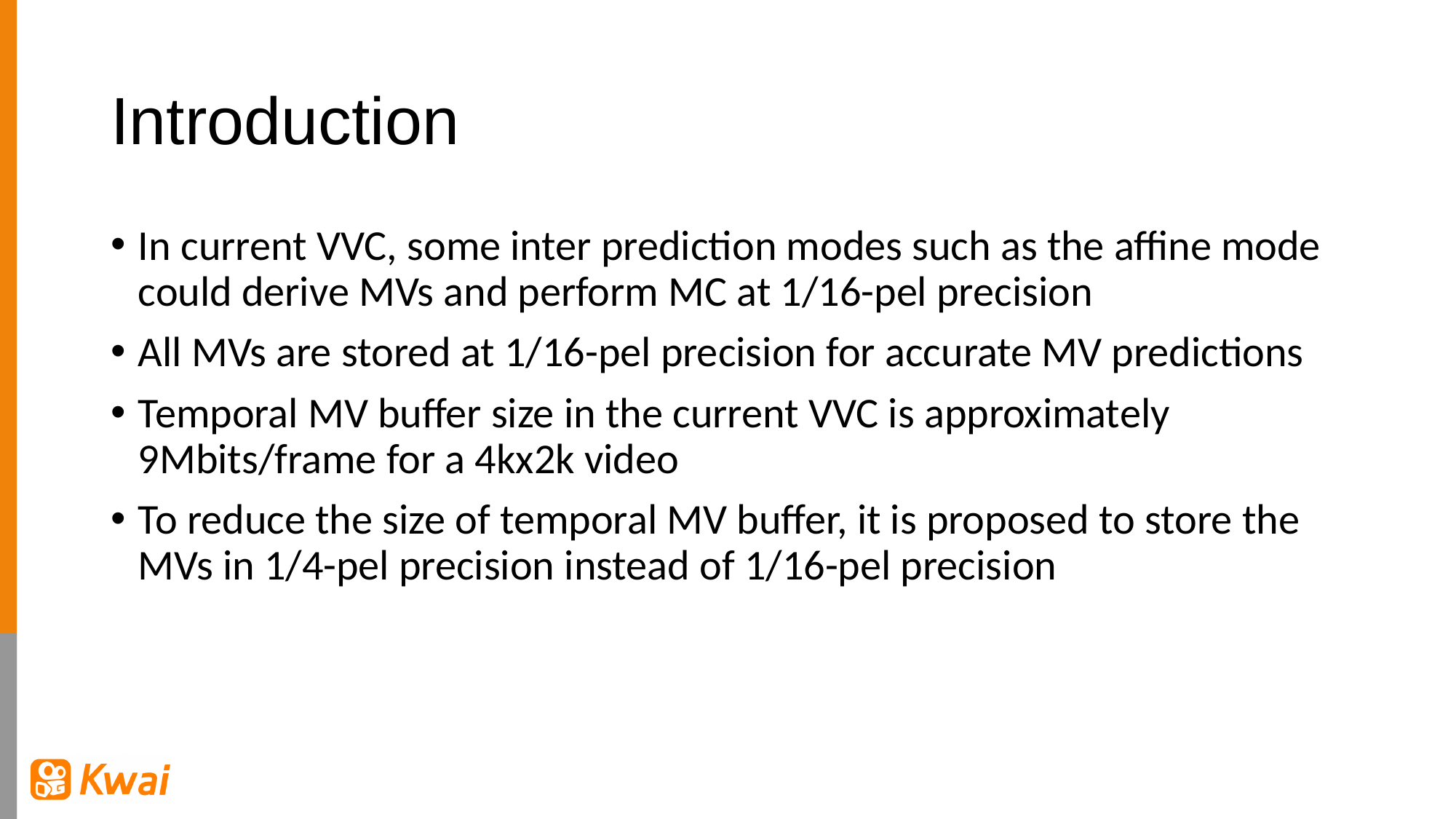

# Introduction
In current VVC, some inter prediction modes such as the affine mode could derive MVs and perform MC at 1/16-pel precision
All MVs are stored at 1/16-pel precision for accurate MV predictions
Temporal MV buffer size in the current VVC is approximately 9Mbits/frame for a 4kx2k video
To reduce the size of temporal MV buffer, it is proposed to store the MVs in 1/4-pel precision instead of 1/16-pel precision